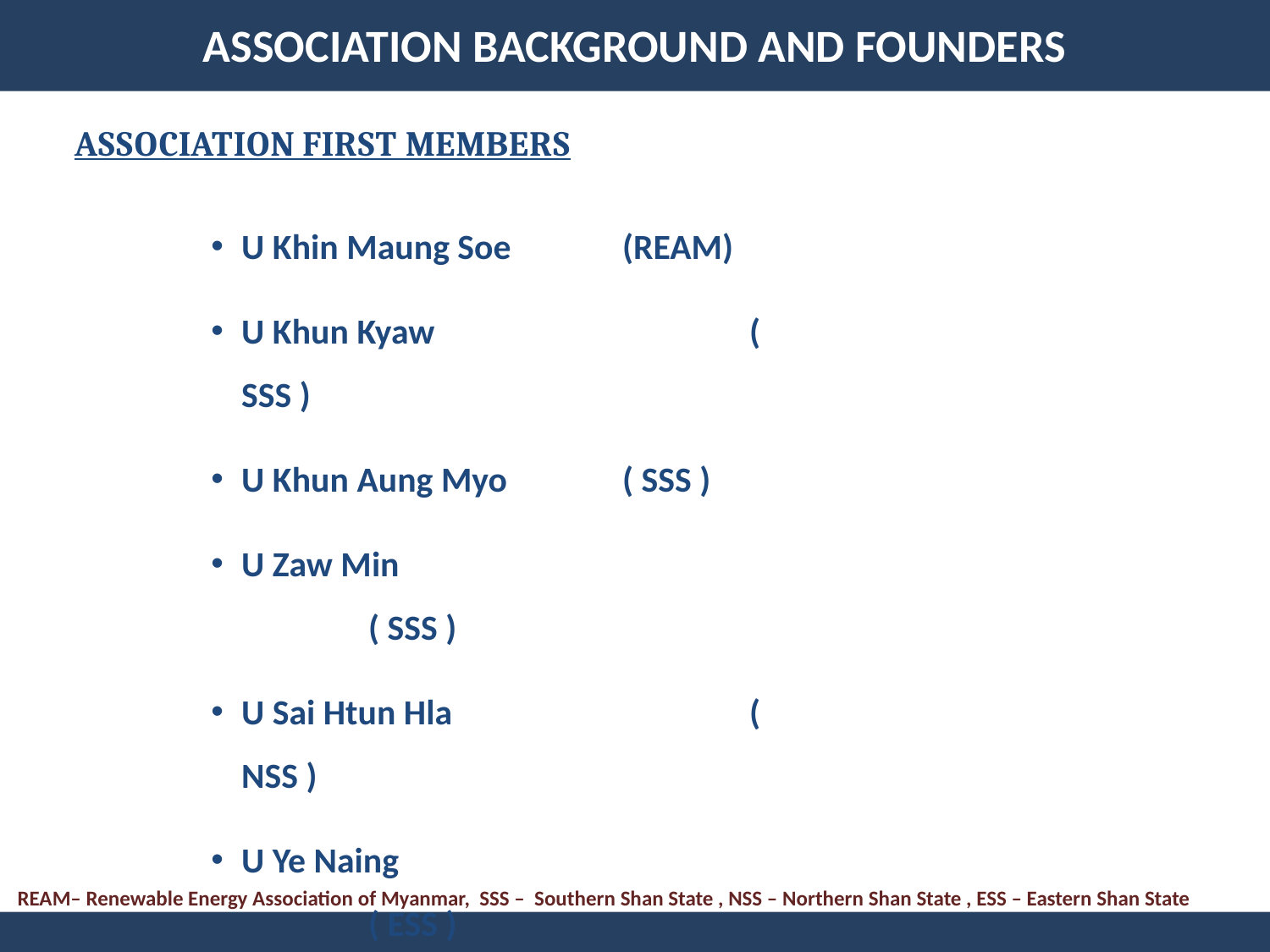

ASSOCIATION BACKGROUND AND FOUNDERS
ASSOCIATION FIRST MEMBERS
U Khin Maung Soe  	(REAM)
U Khun Kyaw			( SSS )
U Khun Aung Myo	( SSS )
U Zaw Min				( SSS )
U Sai Htun Hla			( NSS )
U Ye Naing				( ESS )
U Kyi Thein				( ESS )
U Sai Khum Mark		( ESS )
REAM– Renewable Energy Association of Myanmar,  SSS –  Southern Shan State , NSS – Northern Shan State , ESS – Eastern Shan State